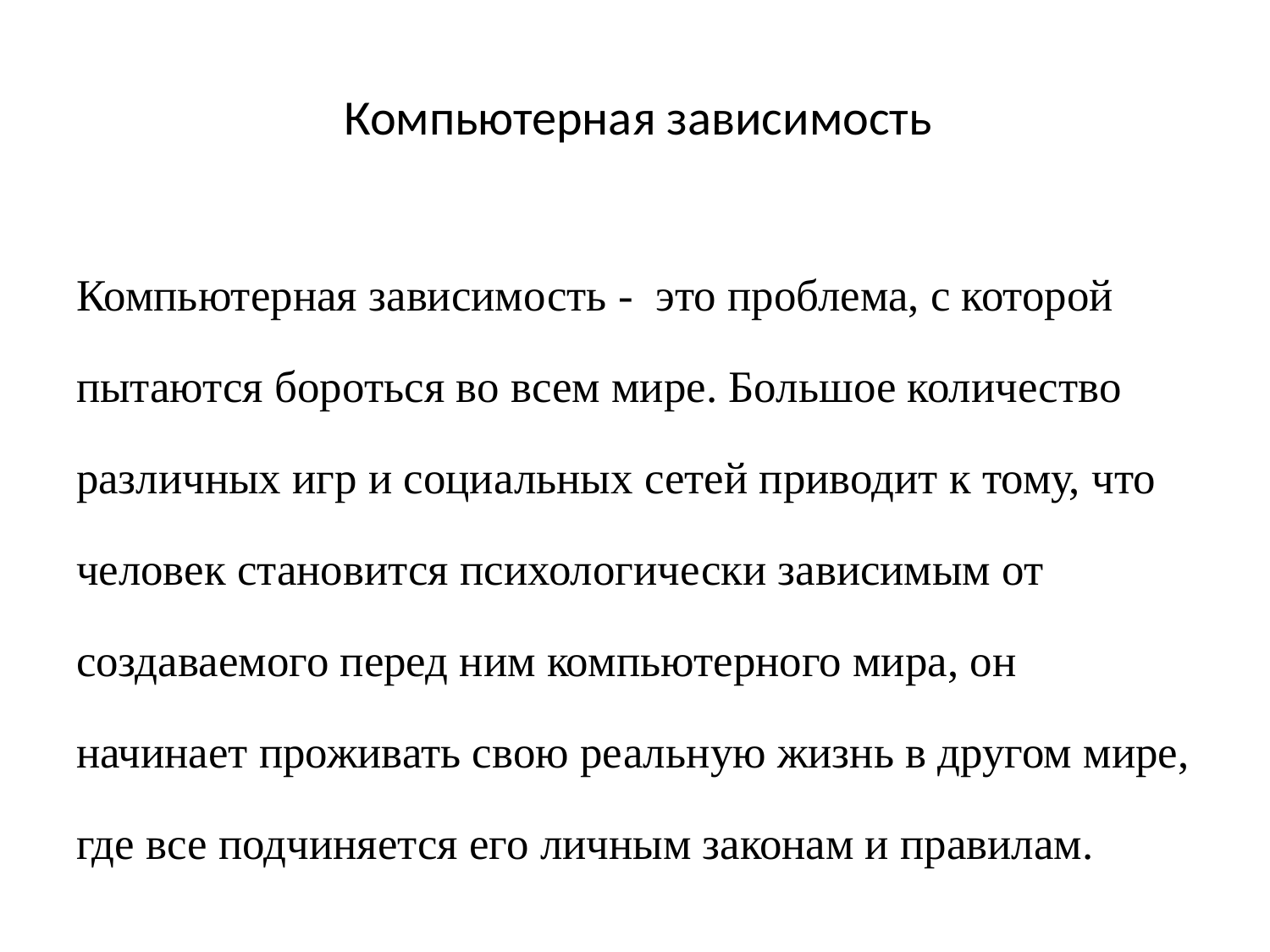

# Компьютерная зависимость
Компьютерная зависимость -  это проблема, с которой пытаются бороться во всем мире. Большое количество различных игр и социальных сетей приводит к тому, что человек становится психологически зависимым от создаваемого перед ним компьютерного мира, он начинает проживать свою реальную жизнь в другом мире, где все подчиняется его личным законам и правилам.